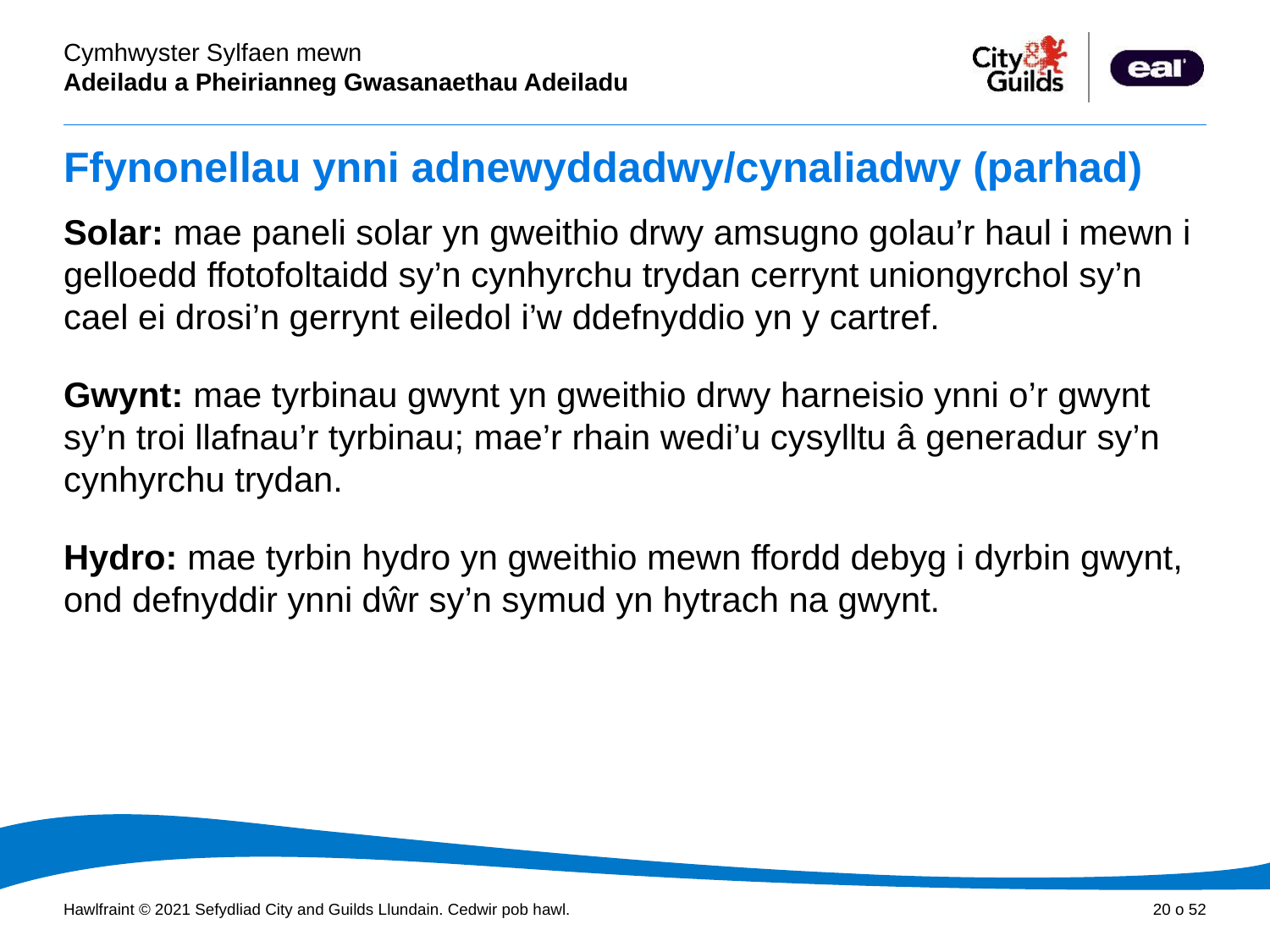

# Ffynonellau ynni adnewyddadwy/cynaliadwy (parhad)
Solar: mae paneli solar yn gweithio drwy amsugno golau’r haul i mewn i gelloedd ffotofoltaidd sy’n cynhyrchu trydan cerrynt uniongyrchol sy’n cael ei drosi’n gerrynt eiledol i’w ddefnyddio yn y cartref.
Gwynt: mae tyrbinau gwynt yn gweithio drwy harneisio ynni o’r gwynt sy’n troi llafnau’r tyrbinau; mae’r rhain wedi’u cysylltu â generadur sy’n cynhyrchu trydan.
Hydro: mae tyrbin hydro yn gweithio mewn ffordd debyg i dyrbin gwynt, ond defnyddir ynni dŵr sy’n symud yn hytrach na gwynt.